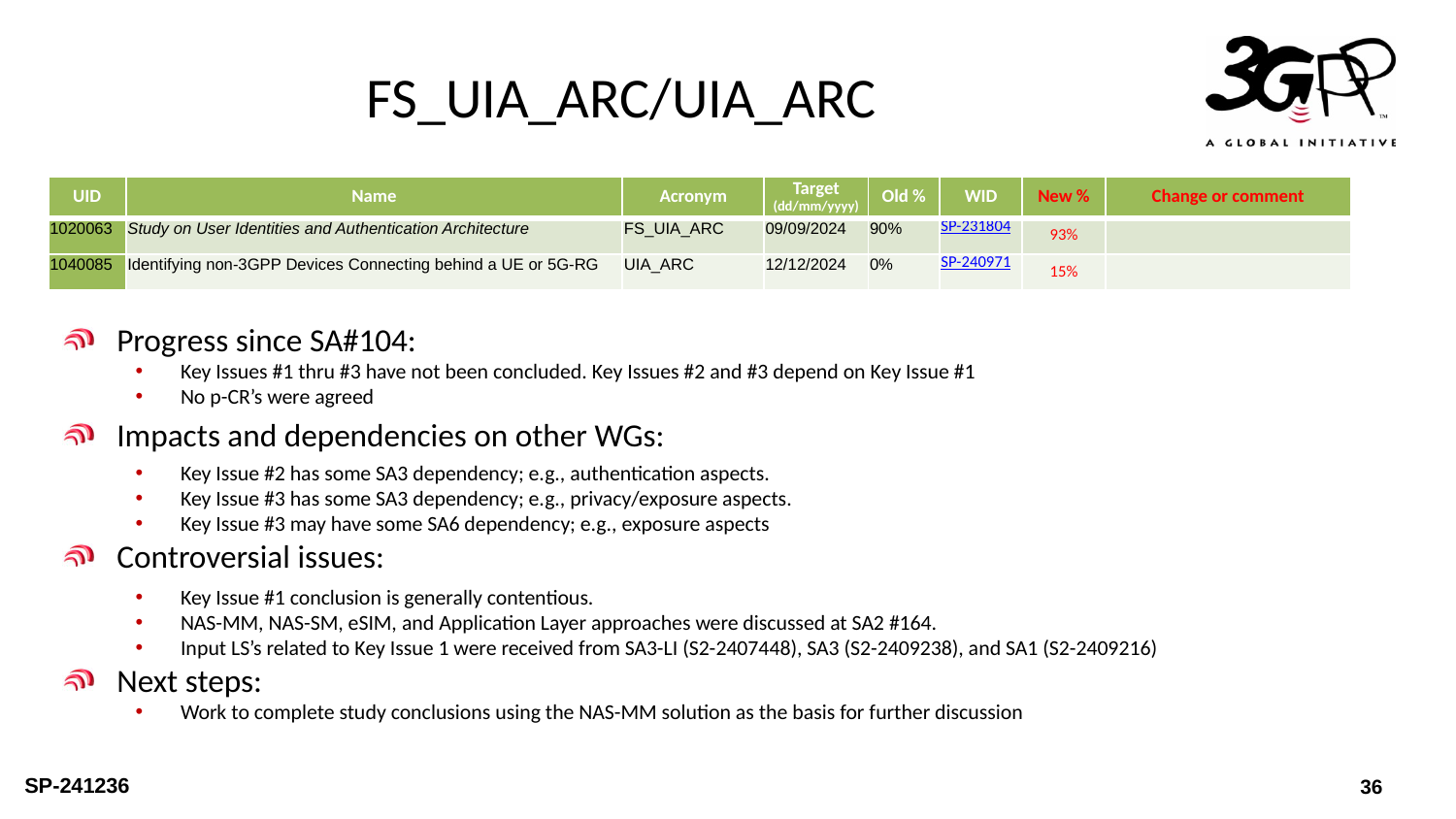

# FS_UIA_ARC/UIA_ARC
| UID | Name | Acronym | Target (dd/mm/yyyy) | Old % | WID | New % | Change or comment |
| --- | --- | --- | --- | --- | --- | --- | --- |
| 1020063 | Study on User Identities and Authentication Architecture | FS\_UIA\_ARC | 09/09/2024 | 90% | SP-231804 | 93% |  |
| 1040085 | Identifying non-3GPP Devices Connecting behind a UE or 5G-RG | UIA\_ARC | 12/12/2024 | 0% | SP-240971 | 15% |  |
Progress since SA#104:
Key Issues #1 thru #3 have not been concluded. Key Issues #2 and #3 depend on Key Issue #1
No p-CR’s were agreed
Impacts and dependencies on other WGs:
Key Issue #2 has some SA3 dependency; e.g., authentication aspects.
Key Issue #3 has some SA3 dependency; e.g., privacy/exposure aspects.
Key Issue #3 may have some SA6 dependency; e.g., exposure aspects
Controversial issues:
Key Issue #1 conclusion is generally contentious.
NAS-MM, NAS-SM, eSIM, and Application Layer approaches were discussed at SA2 #164.
Input LS’s related to Key Issue 1 were received from SA3-LI (S2-2407448), SA3 (S2-2409238), and SA1 (S2-2409216)
Next steps:
Work to complete study conclusions using the NAS-MM solution as the basis for further discussion